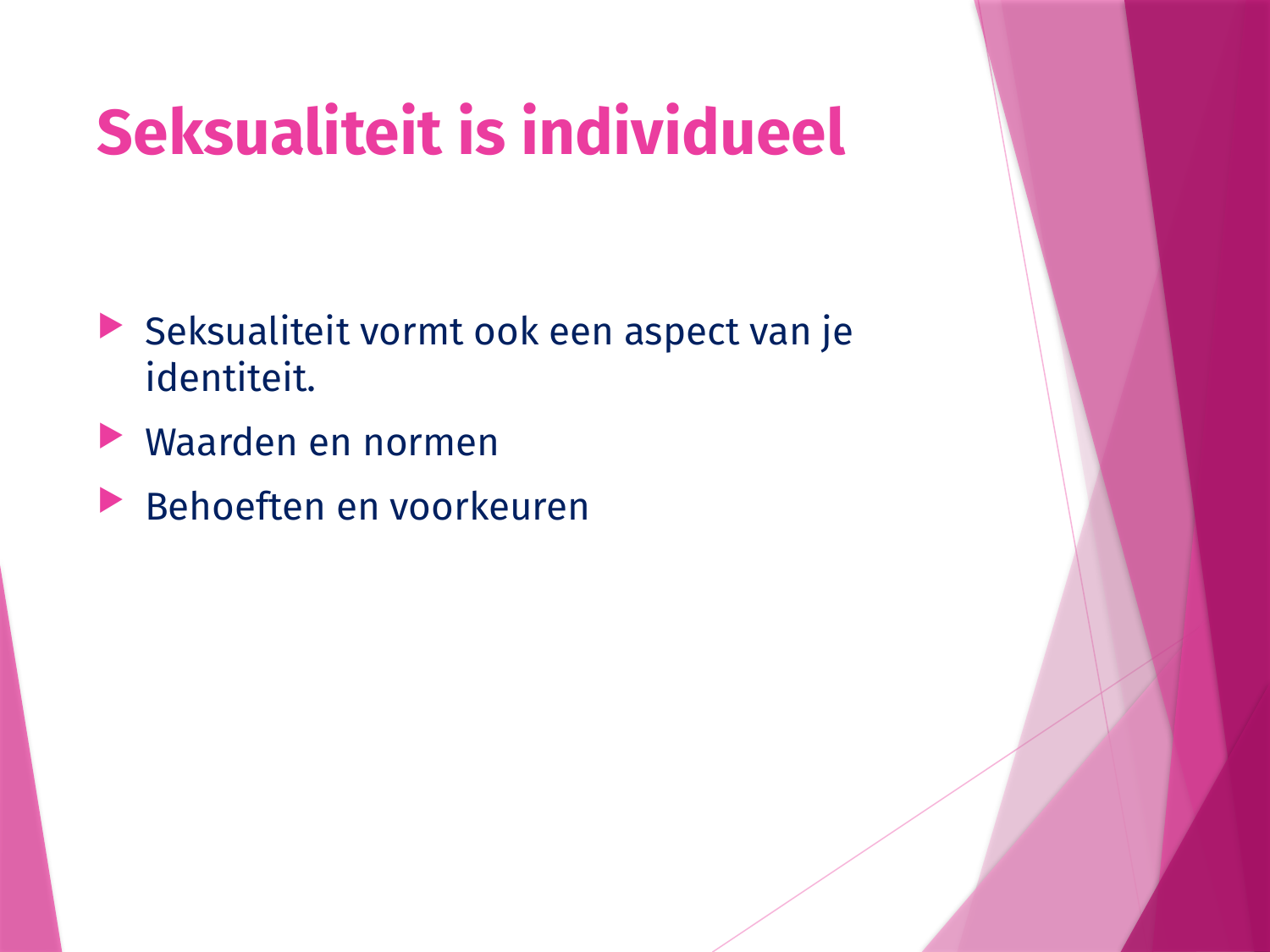

# Seksualiteit is individueel
Seksualiteit vormt ook een aspect van je identiteit.
Waarden en normen
Behoeften en voorkeuren